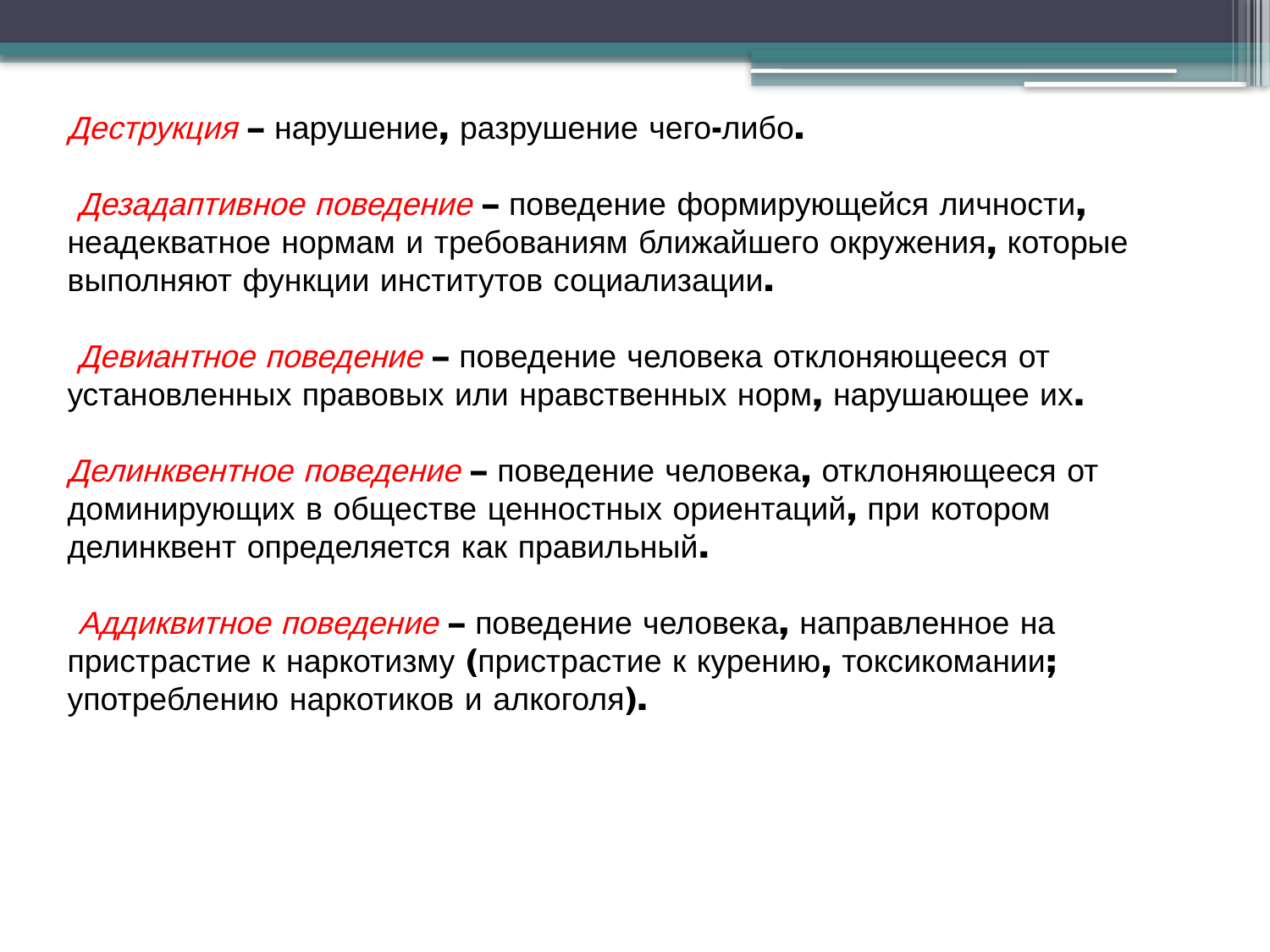

Деструкция – нарушение, разрушение чего-либо.
 Дезадаптивное поведение – поведение формирующейся личности, неадекватное нормам и требованиям ближайшего окружения, которые выполняют функции институтов социализации.
 Девиантное поведение – поведение человека отклоняющееся от установленных правовых или нравственных норм, нарушающее их.
Делинквентное поведение – поведение человека, отклоняющееся от доминирующих в обществе ценностных ориентаций, при котором делинквент определяется как правильный.
 Аддиквитное поведение – поведение человека, направленное на пристрастие к наркотизму (пристрастие к курению, токсикомании; употреблению наркотиков и алкоголя).